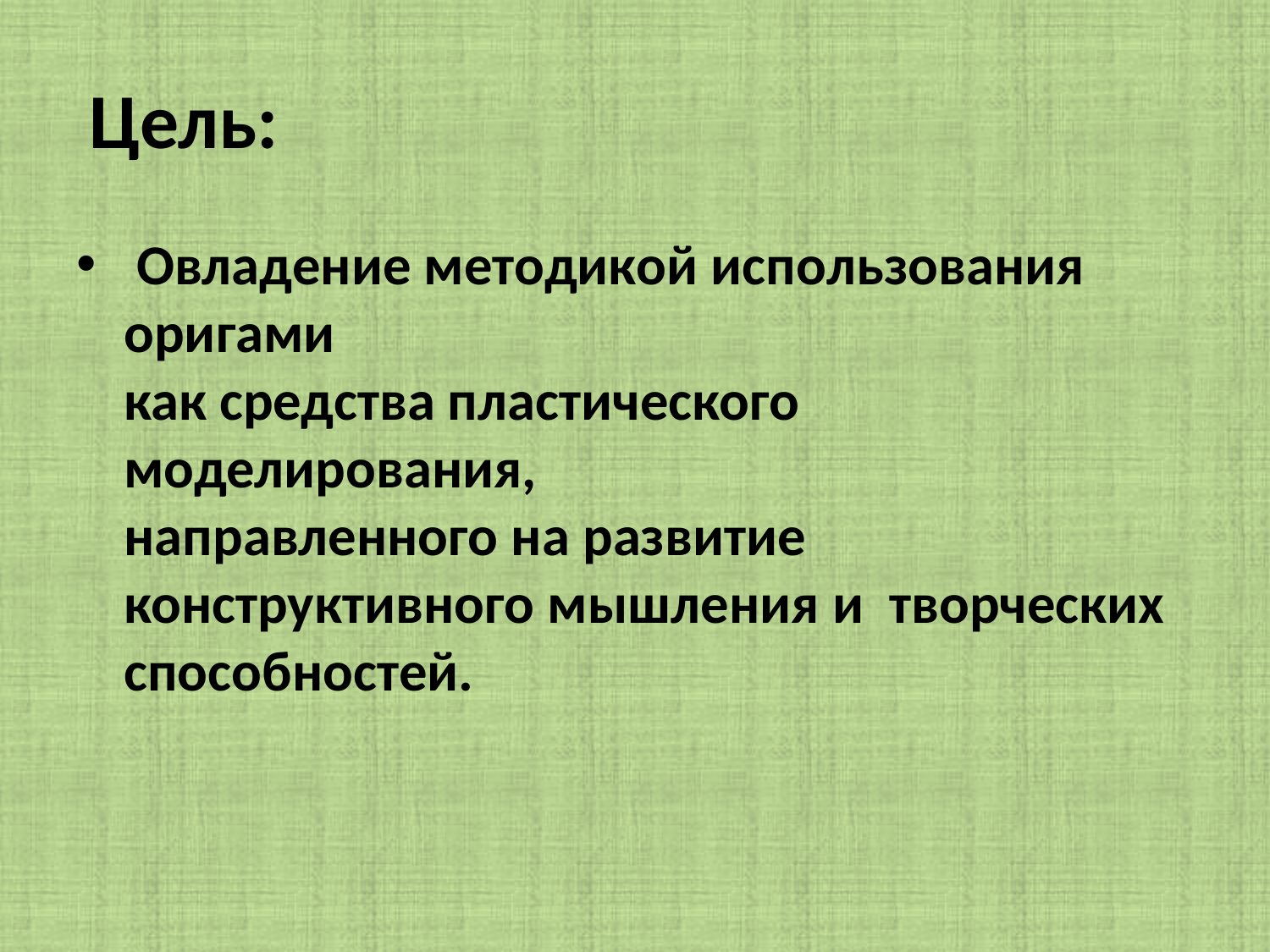

# Цель:
 Овладение методикой использования оригами
как средства пластического моделирования,
направленного на развитие конструктивного мышления и  творческих способностей.